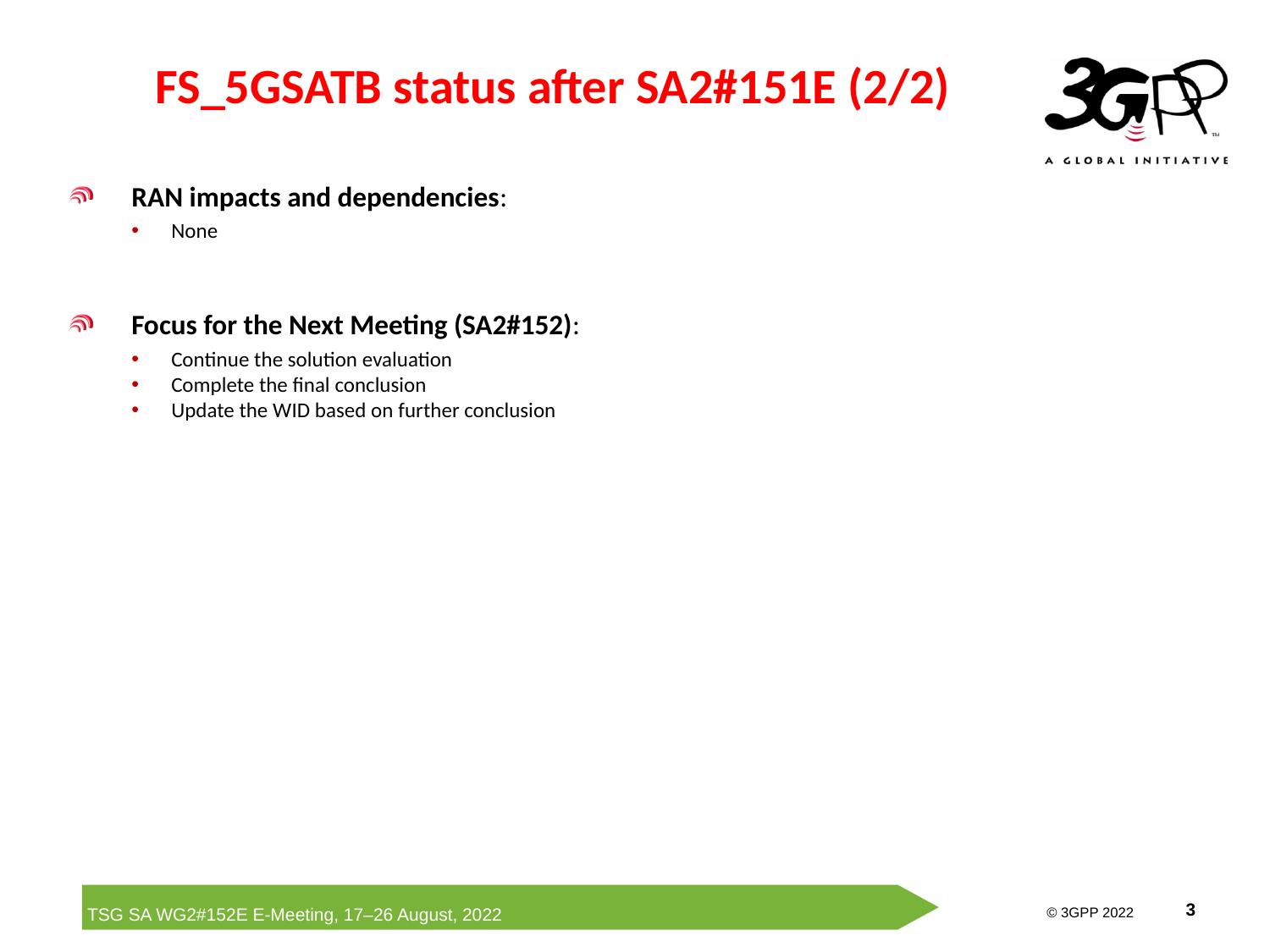

FS_5GSATB status after SA2#151E (2/2)
RAN impacts and dependencies:
None

Focus for the Next Meeting (SA2#152):
Continue the solution evaluation
Complete the final conclusion
Update the WID based on further conclusion